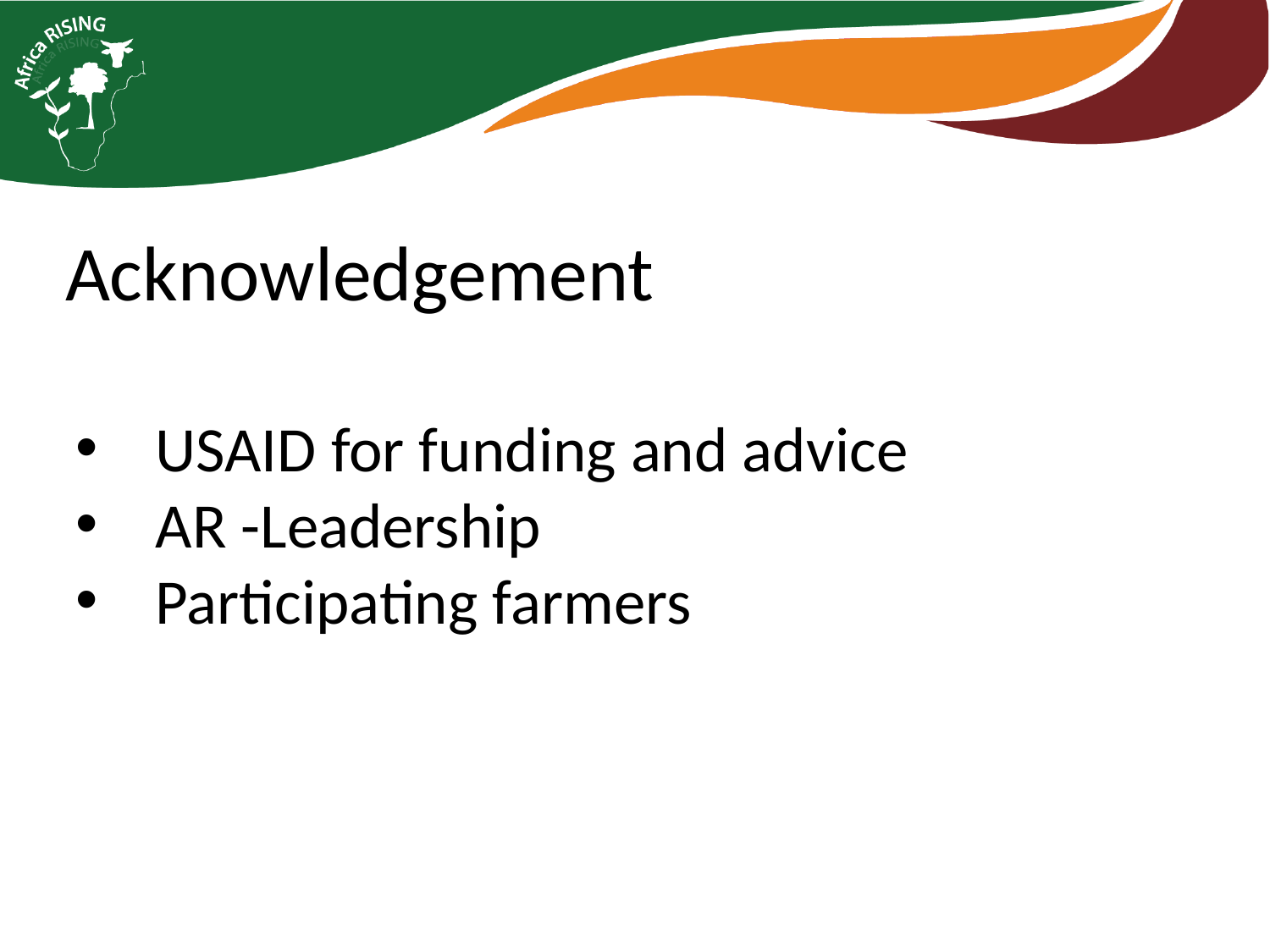

# Acknowledgement
USAID for funding and advice
AR -Leadership
Participating farmers